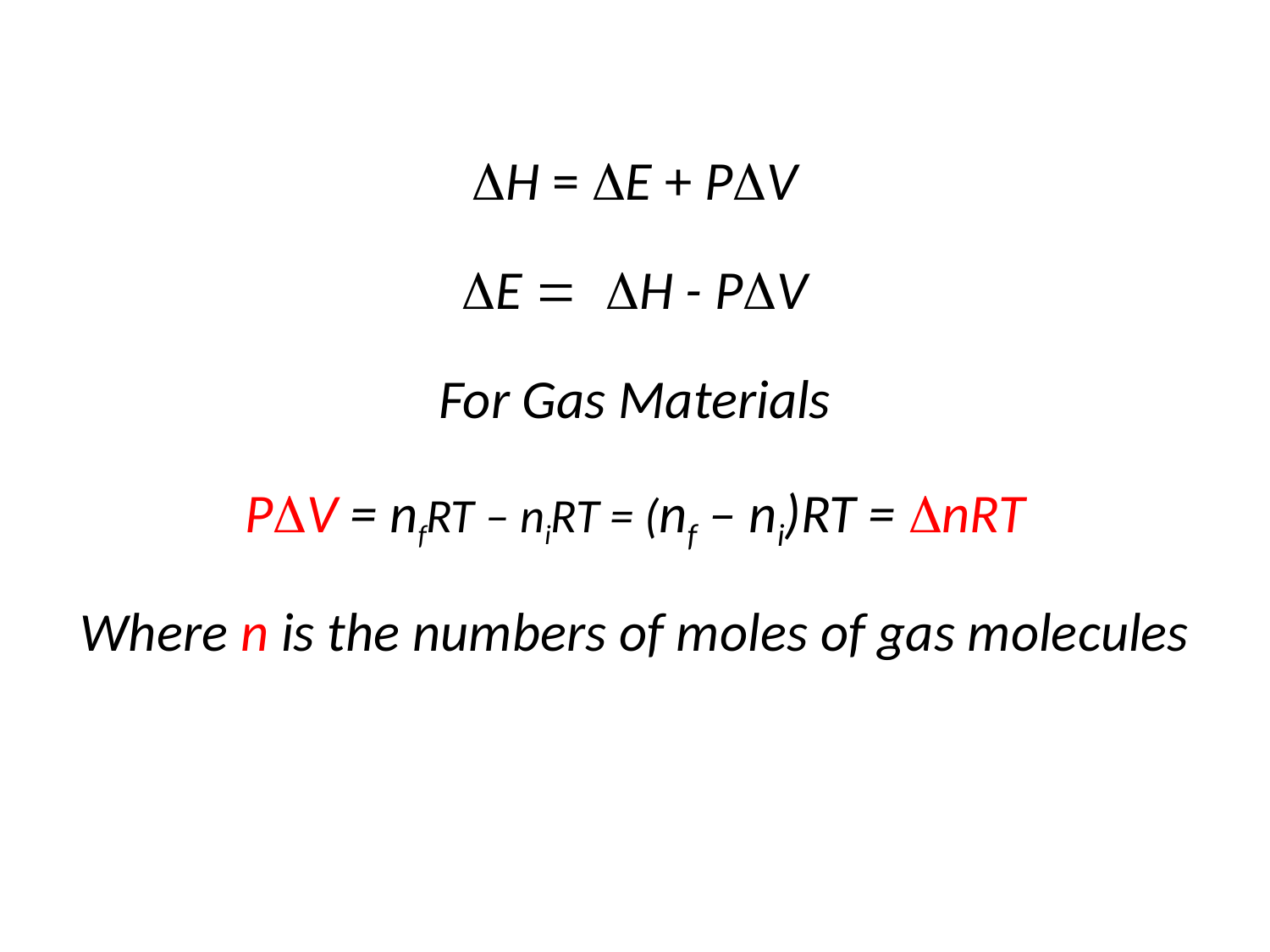

ΔH = ΔE + PΔV
ΔE = ΔH - PΔV
For Gas Materials
PΔV = nfRT – niRT = (nf – ni)RT = ΔnRT
Where n is the numbers of moles of gas molecules